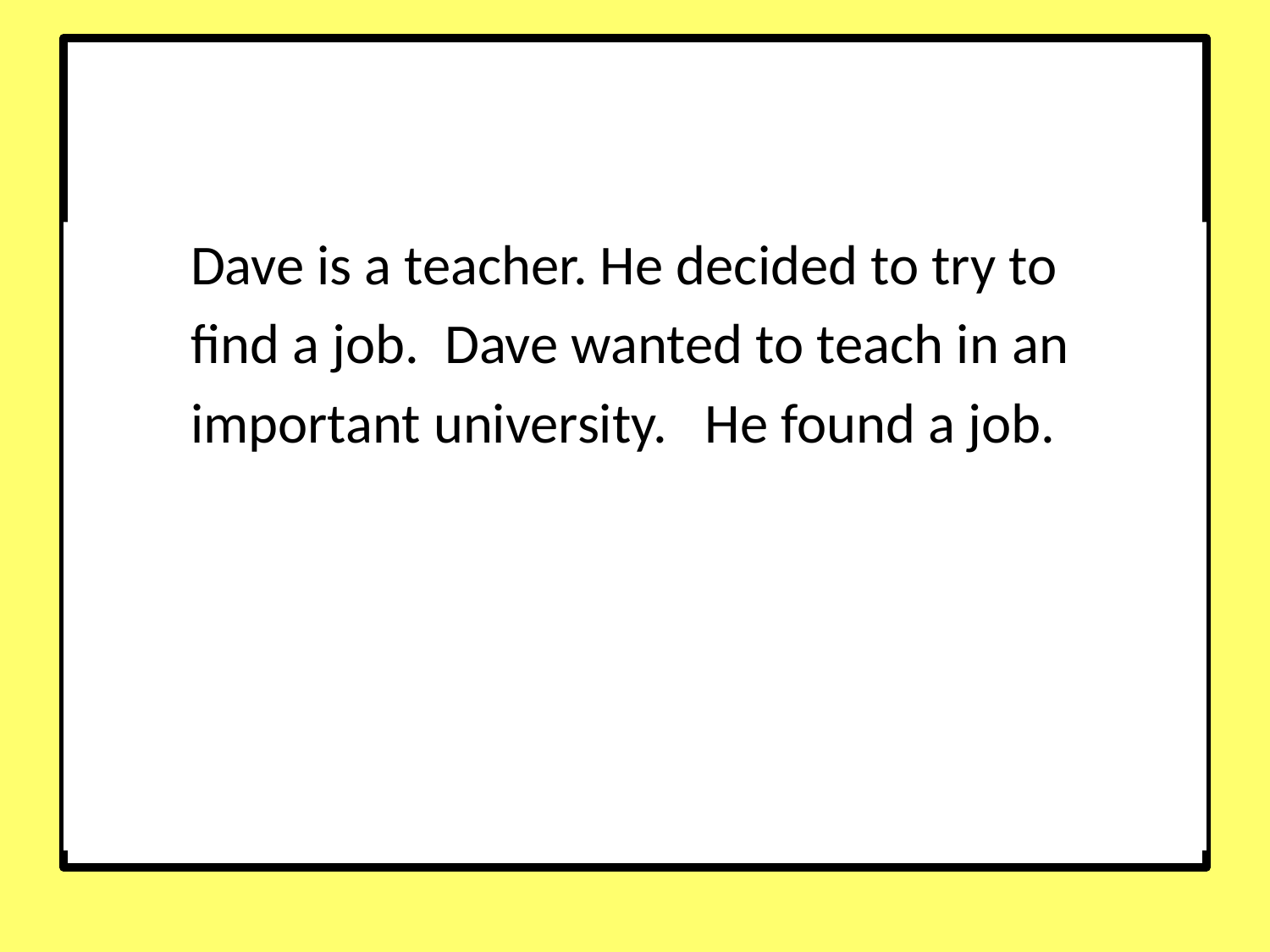

# Audience:  Teachers Learning About Embedded Reading
         Dave is a teacher. He decided to try to
         find a job.  Dave wanted to teach in an
         important university.   He found a job.